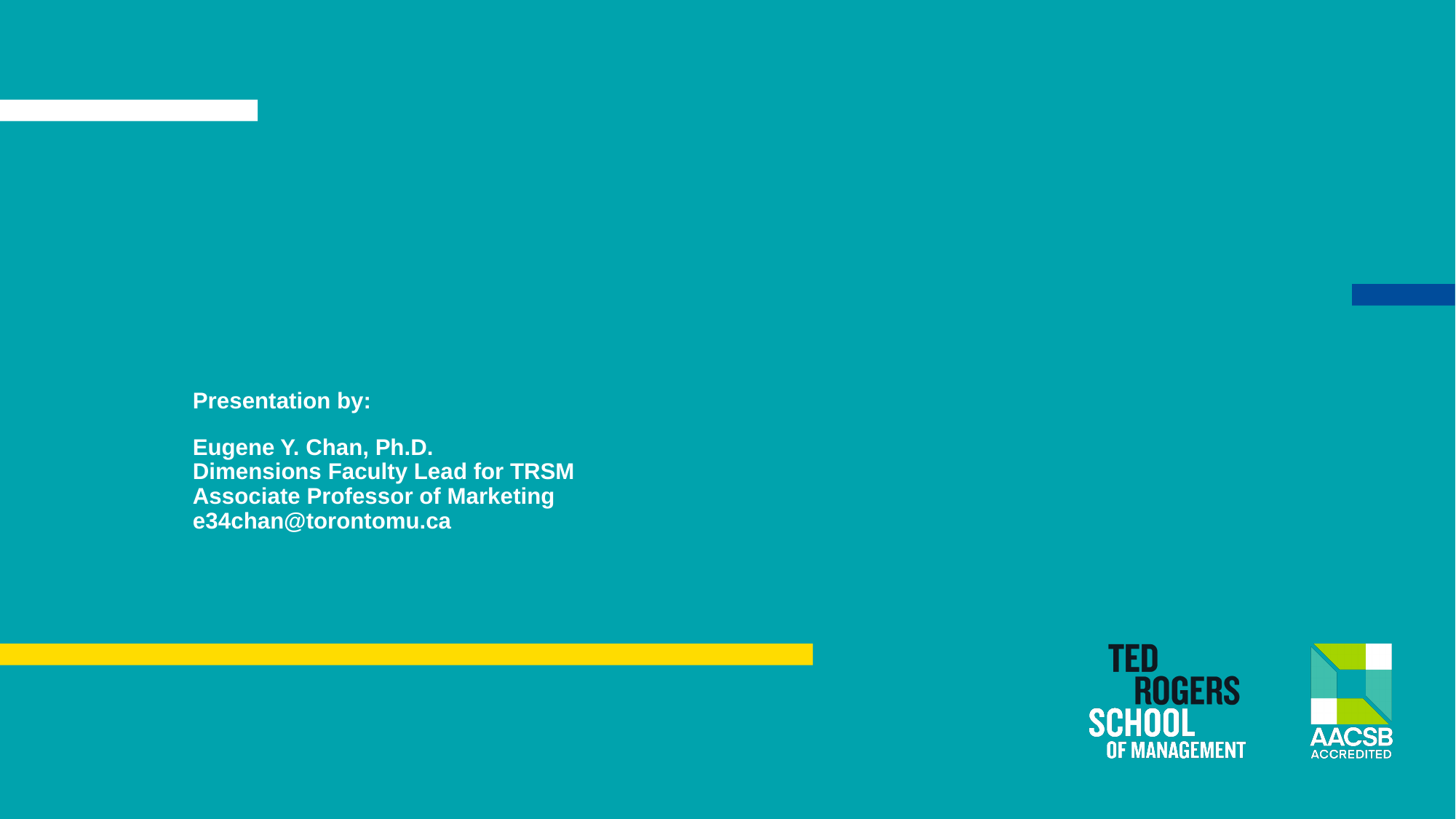

# Presentation by:
Eugene Y. Chan, Ph.D.
Dimensions Faculty Lead for TRSM
Associate Professor of Marketing
e34chan@torontomu.ca